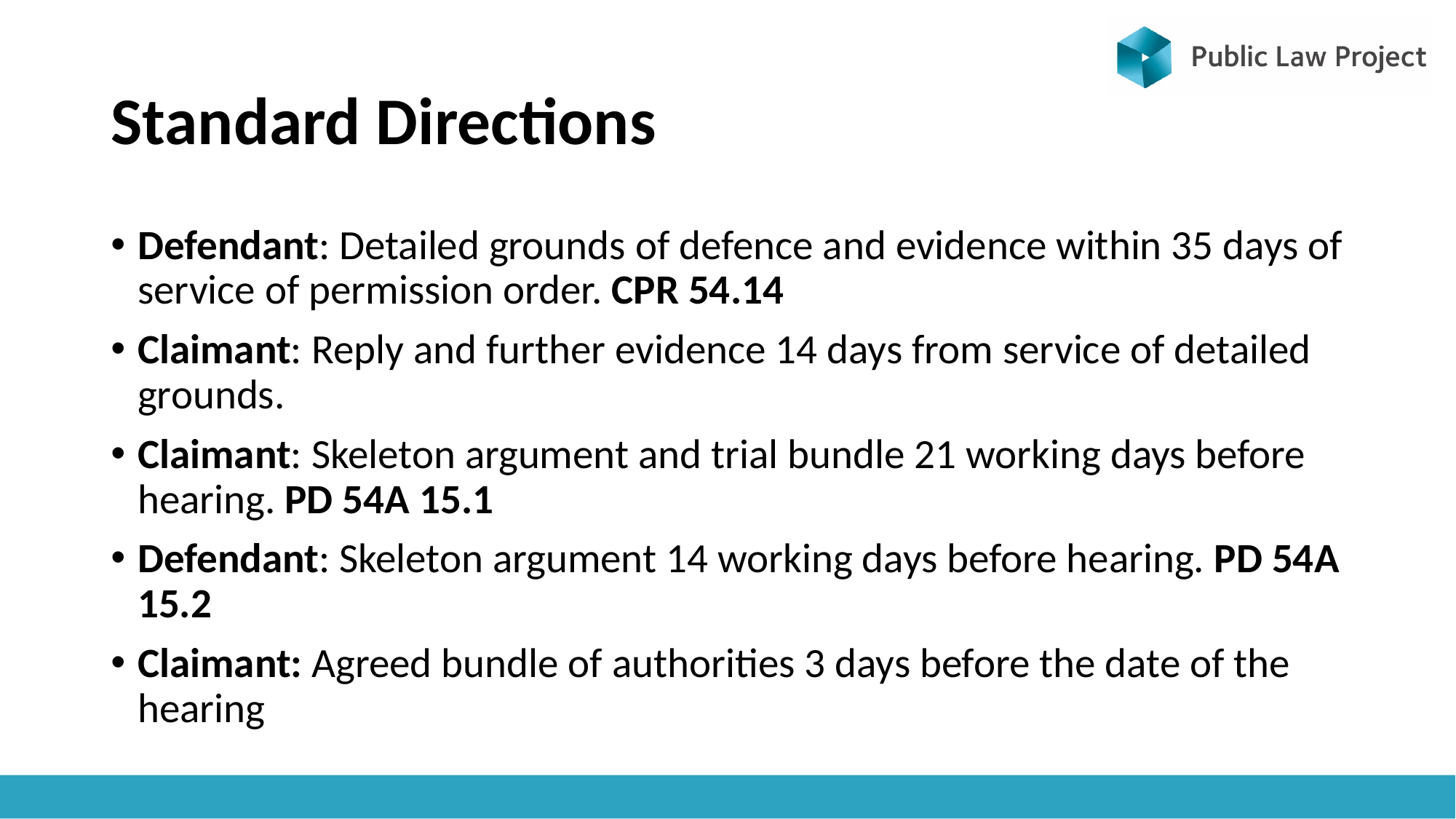

# Standard Directions
Defendant: Detailed grounds of defence and evidence within 35 days of service of permission order. CPR 54.14
Claimant: Reply and further evidence 14 days from service of detailed grounds.
Claimant: Skeleton argument and trial bundle 21 working days before hearing. PD 54A 15.1
Defendant: Skeleton argument 14 working days before hearing. PD 54A 15.2
Claimant: Agreed bundle of authorities 3 days before the date of the hearing